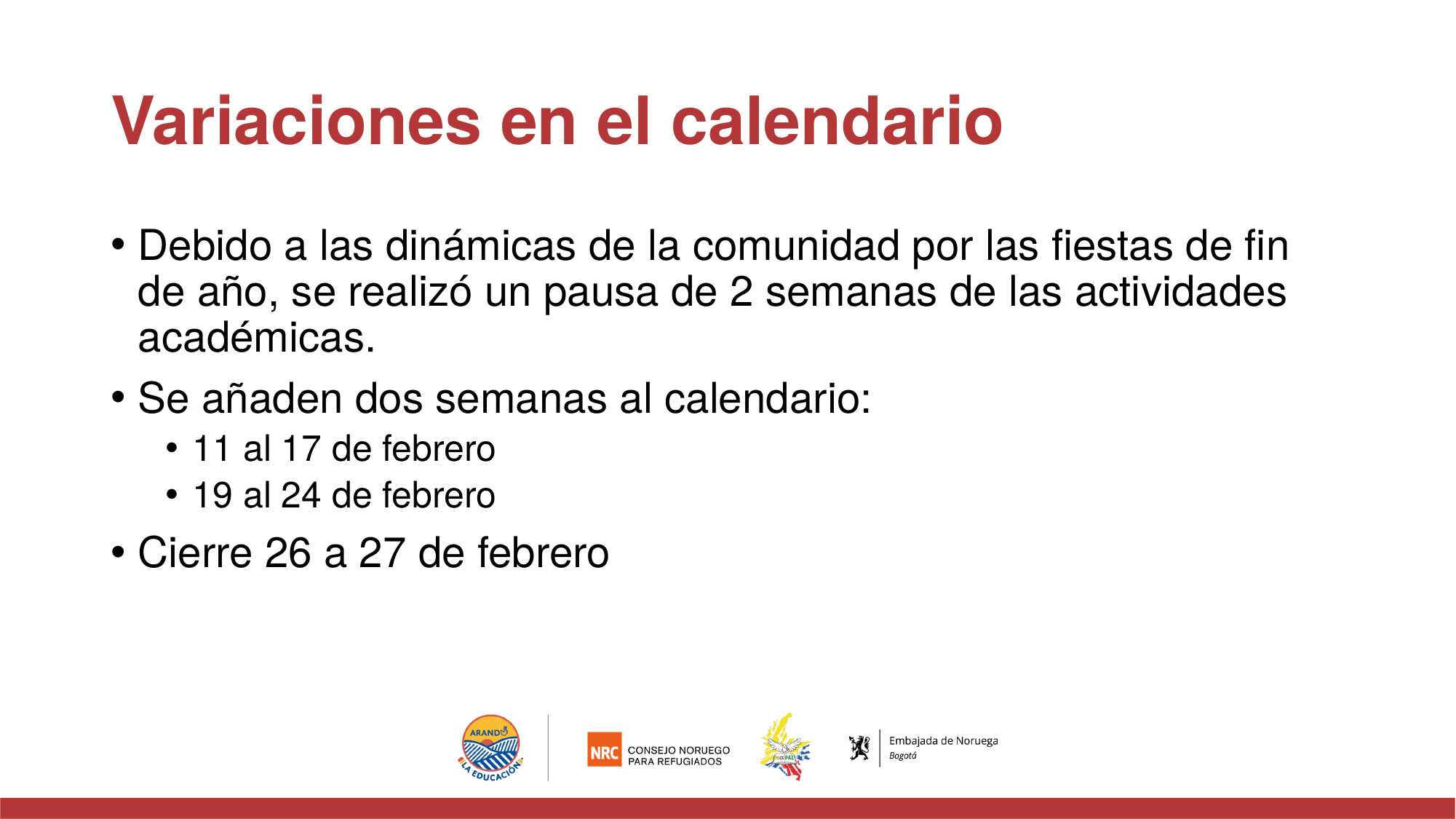

# Variaciones en el calendario
Debido a las dinámicas de la comunidad por las fiestas de fin de año, se realizó un pausa de 2 semanas de las actividades académicas.
Se añaden dos semanas al calendario:
11 al 17 de febrero
19 al 24 de febrero
Cierre 26 a 27 de febrero